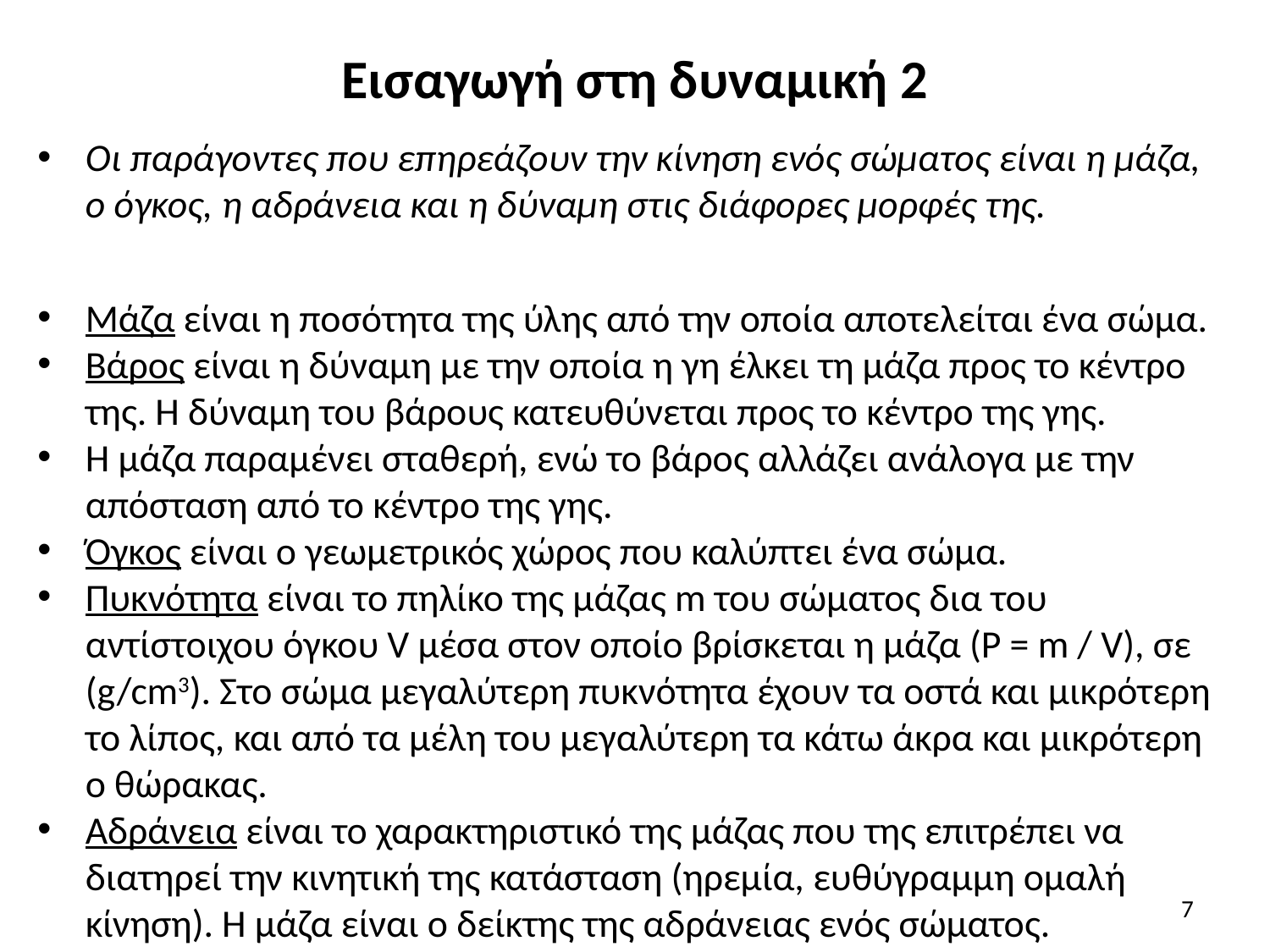

# Εισαγωγή στη δυναμική 2
Οι παράγοντες που επηρεάζουν την κίνηση ενός σώματος είναι η μάζα, ο όγκος, η αδράνεια και η δύναμη στις διάφορες μορφές της.

Μάζα είναι η ποσότητα της ύλης από την οποία αποτελείται ένα σώμα.
Βάρος είναι η δύναμη με την οποία η γη έλκει τη μάζα προς το κέντρο της. Η δύναμη του βάρους κατευθύνεται προς το κέντρο της γης.
Η μάζα παραμένει σταθερή, ενώ το βάρος αλλάζει ανάλογα με την απόσταση από το κέντρο της γης.
Όγκος είναι ο γεωμετρικός χώρος που καλύπτει ένα σώμα.
Πυκνότητα είναι το πηλίκο της μάζας m του σώματος δια του αντίστοιχου όγκου V μέσα στον οποίο βρίσκεται η μάζα (P = m / V), σε (g/cm3). Στο σώμα μεγαλύτερη πυκνότητα έχουν τα οστά και μικρότερη το λίπος, και από τα μέλη του μεγαλύτερη τα κάτω άκρα και μικρότερη ο θώρακας.
Αδράνεια είναι το χαρακτηριστικό της μάζας που της επιτρέπει να διατηρεί την κινητική της κατάσταση (ηρεμία, ευθύγραμμη ομαλή κίνηση). Η μάζα είναι ο δείκτης της αδράνειας ενός σώματος.
7